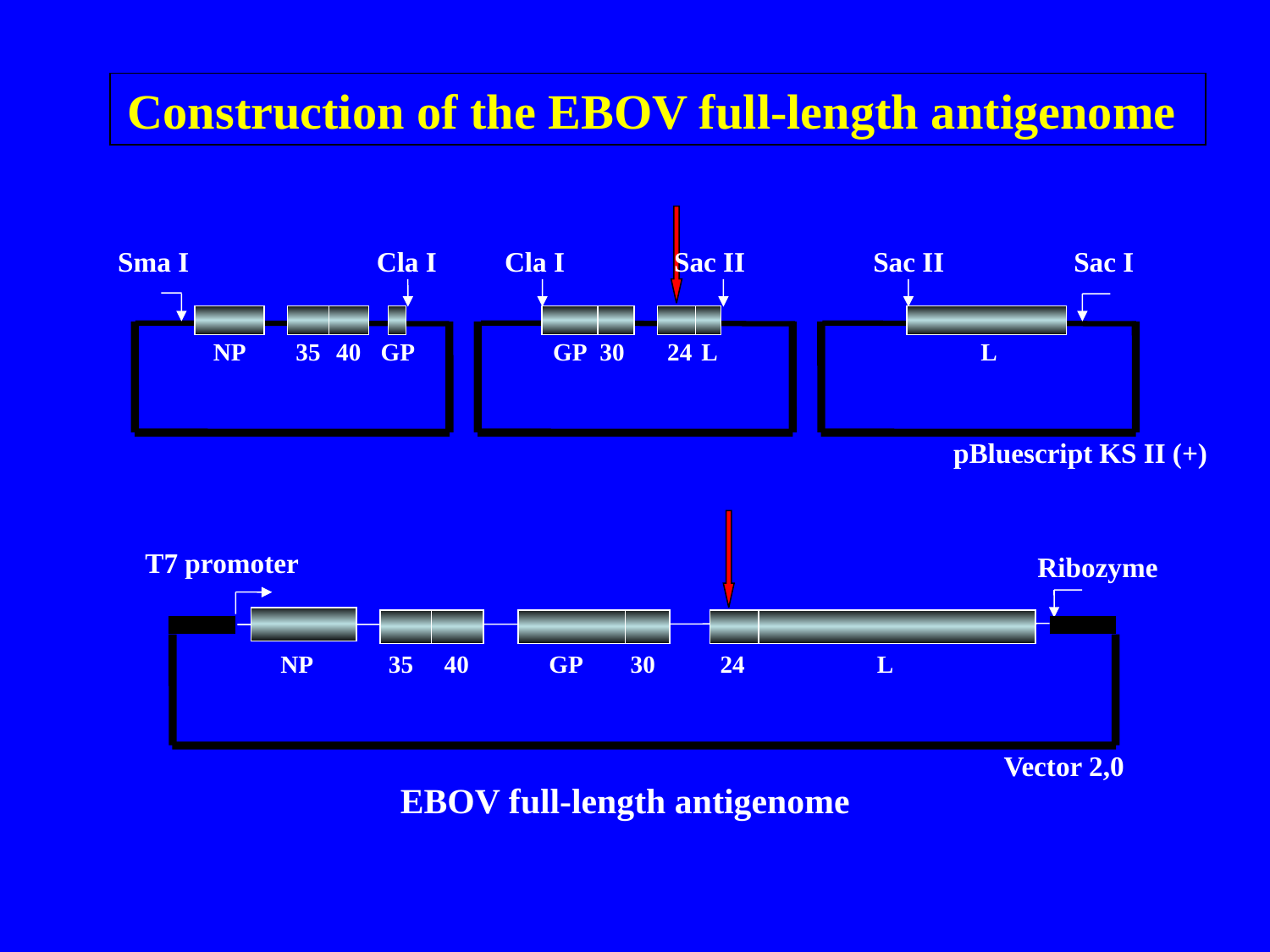

Construction of the EBOV full-length antigenome

Sma I
Cla I
Cla I
Sac II
Sac II
Sac I

NP
35
40
GP
GP
30
24
L
L
pBluescript KS II (+)

T7 promoter
Ribozyme

NP
35
40
GP
30
24
L
Vector 2,0
EBOV full-length antigenome